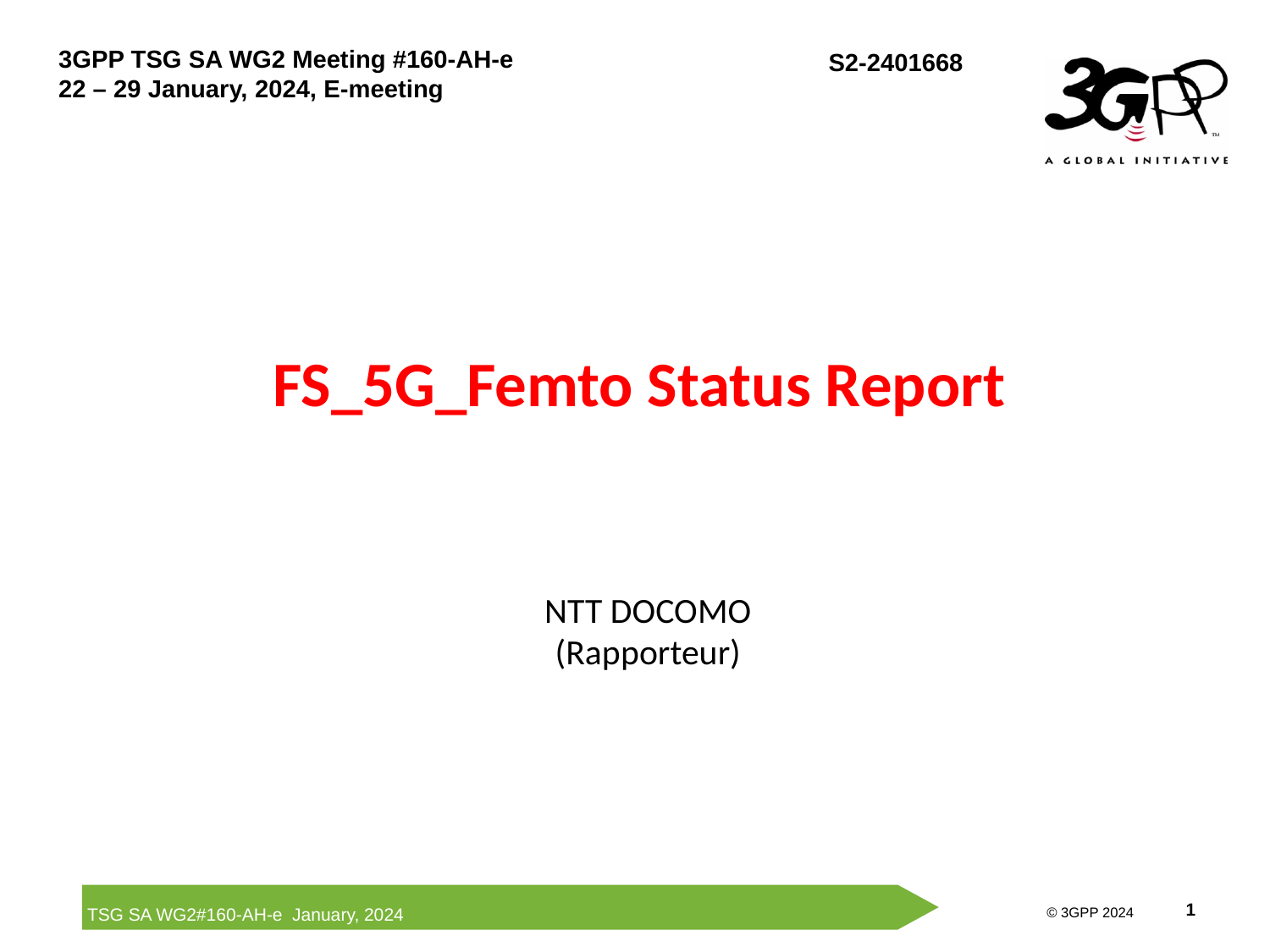

# FS_5G_Femto Status Report
NTT DOCOMO
(Rapporteur)